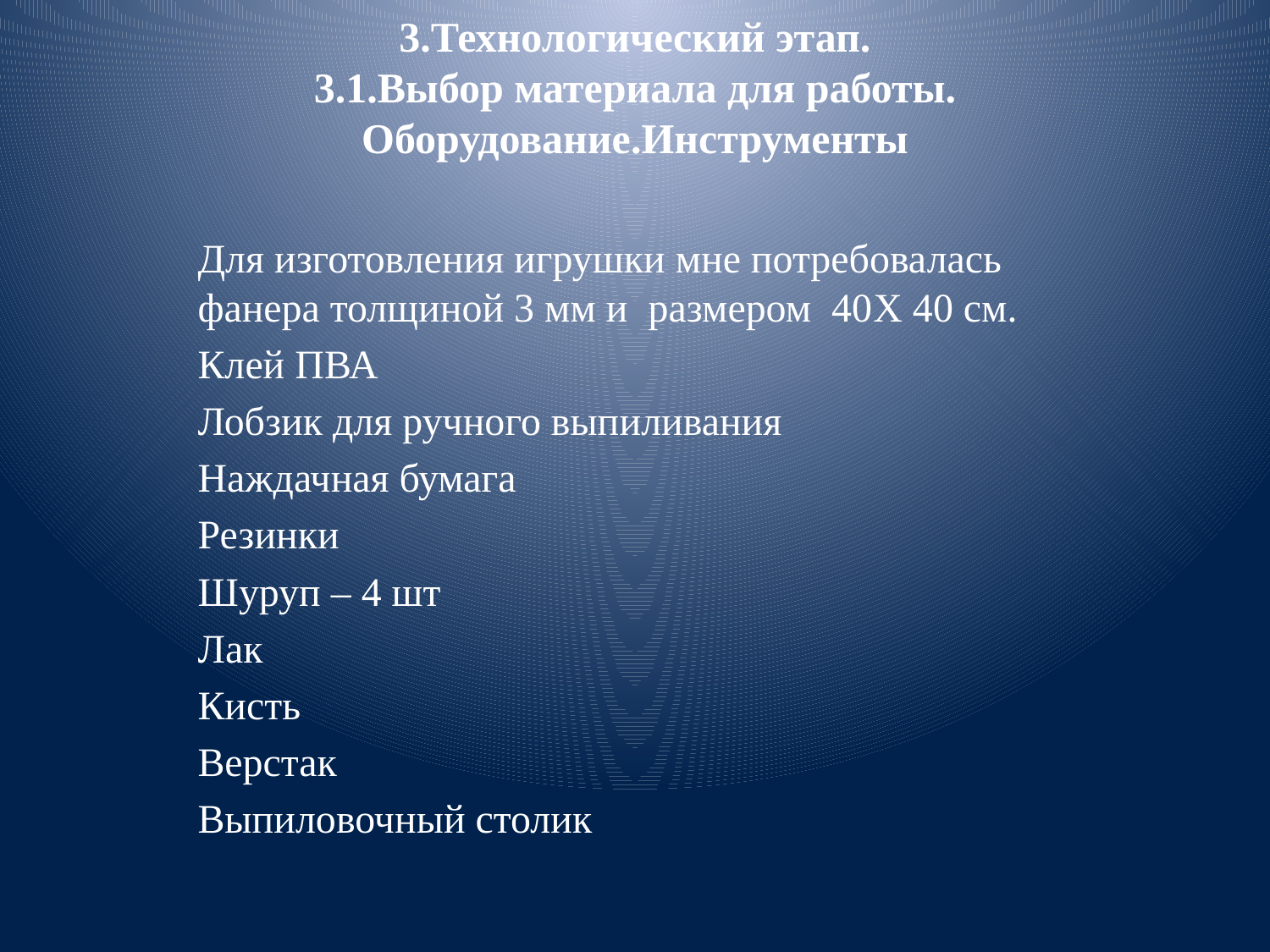

# 3.Технологический этап. 3.1.Выбор материала для работы. Оборудование.Инструменты
Для изготовления игрушки мне потребовалась фанера толщиной 3 мм и  размером  40X 40 см.
Клей ПВА
Лобзик для ручного выпиливания
Наждачная бумага
Резинки
Шуруп – 4 шт
Лак
Кисть
Верстак
Выпиловочный столик